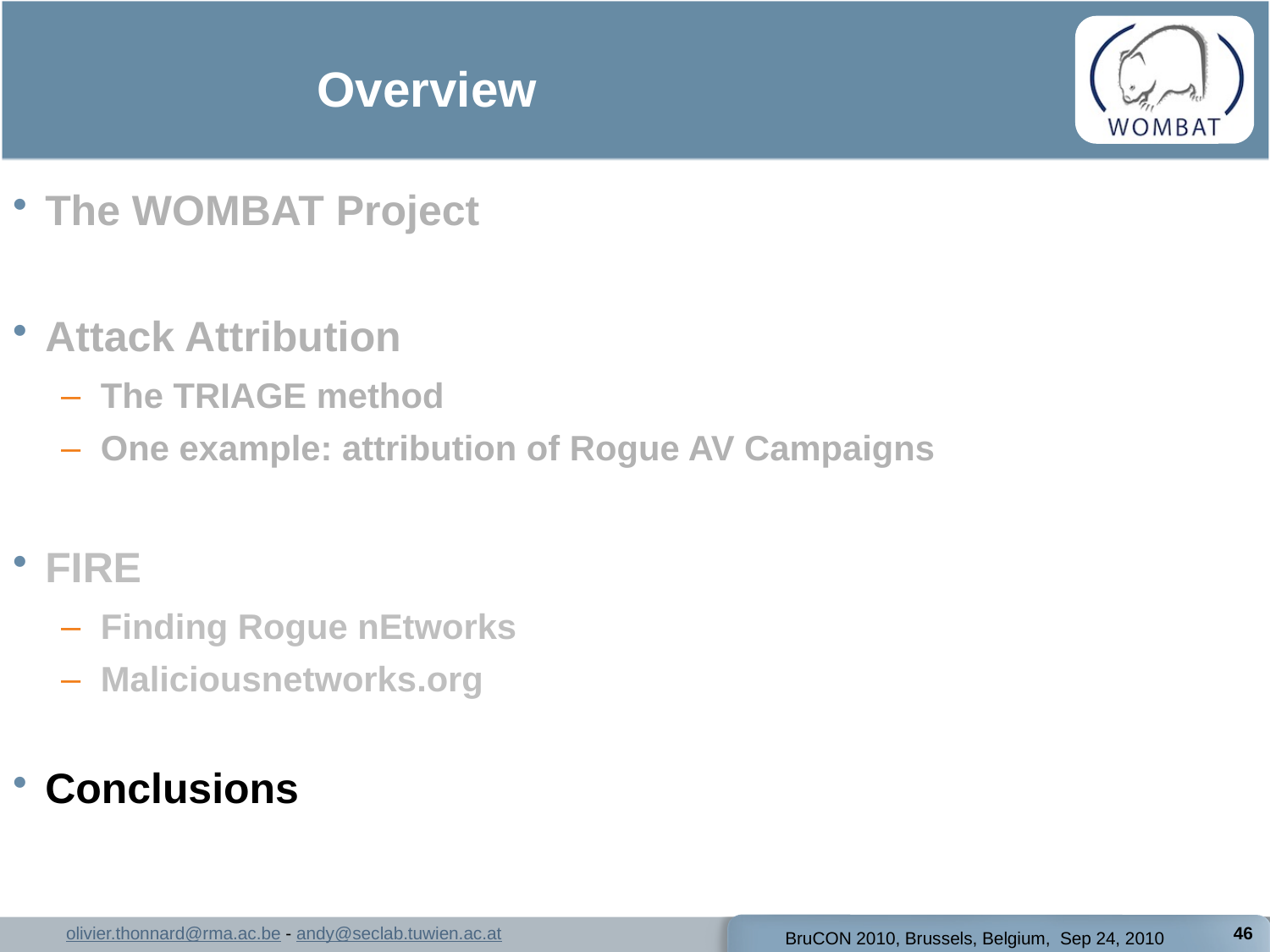

Overview
The WOMBAT Project

Attack Attribution
The TRIAGE method
One example: attribution of Rogue AV Campaigns

FIRE
Finding Rogue nEtworks
Maliciousnetworks.org

Conclusions
46
BruCON 2010, Brussels, Belgium,  Sep 24, 2010